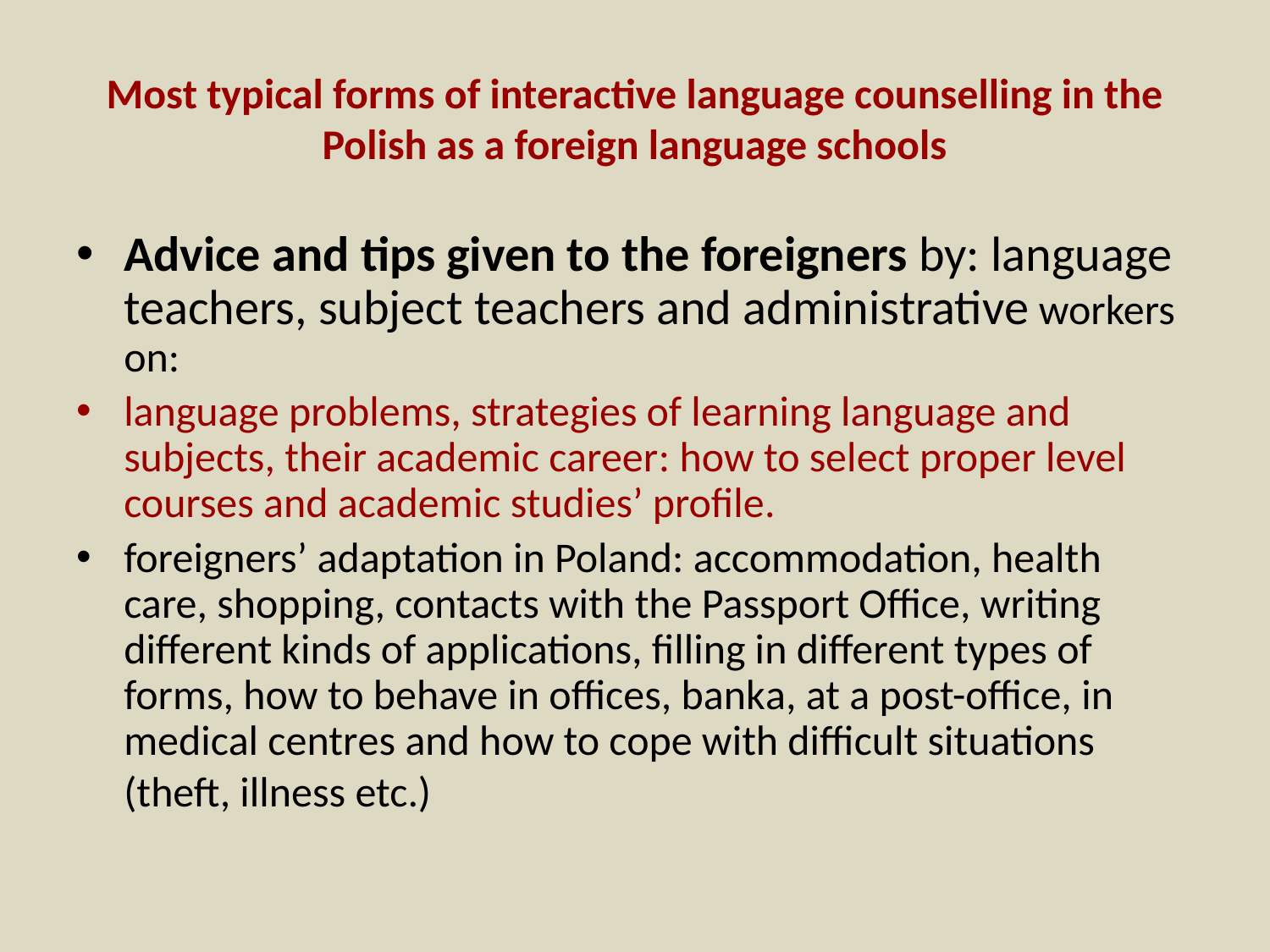

# Most typical forms of interactive language counselling in the Polish as a foreign language schools
Advice and tips given to the foreigners by: language teachers, subject teachers and administrative workers on:
language problems, strategies of learning language and subjects, their academic career: how to select proper level courses and academic studies’ profile.
foreigners’ adaptation in Poland: accommodation, health care, shopping, contacts with the Passport Office, writing different kinds of applications, filling in different types of forms, how to behave in offices, banka, at a post-office, in medical centres and how to cope with difficult situations (theft, illness etc.)